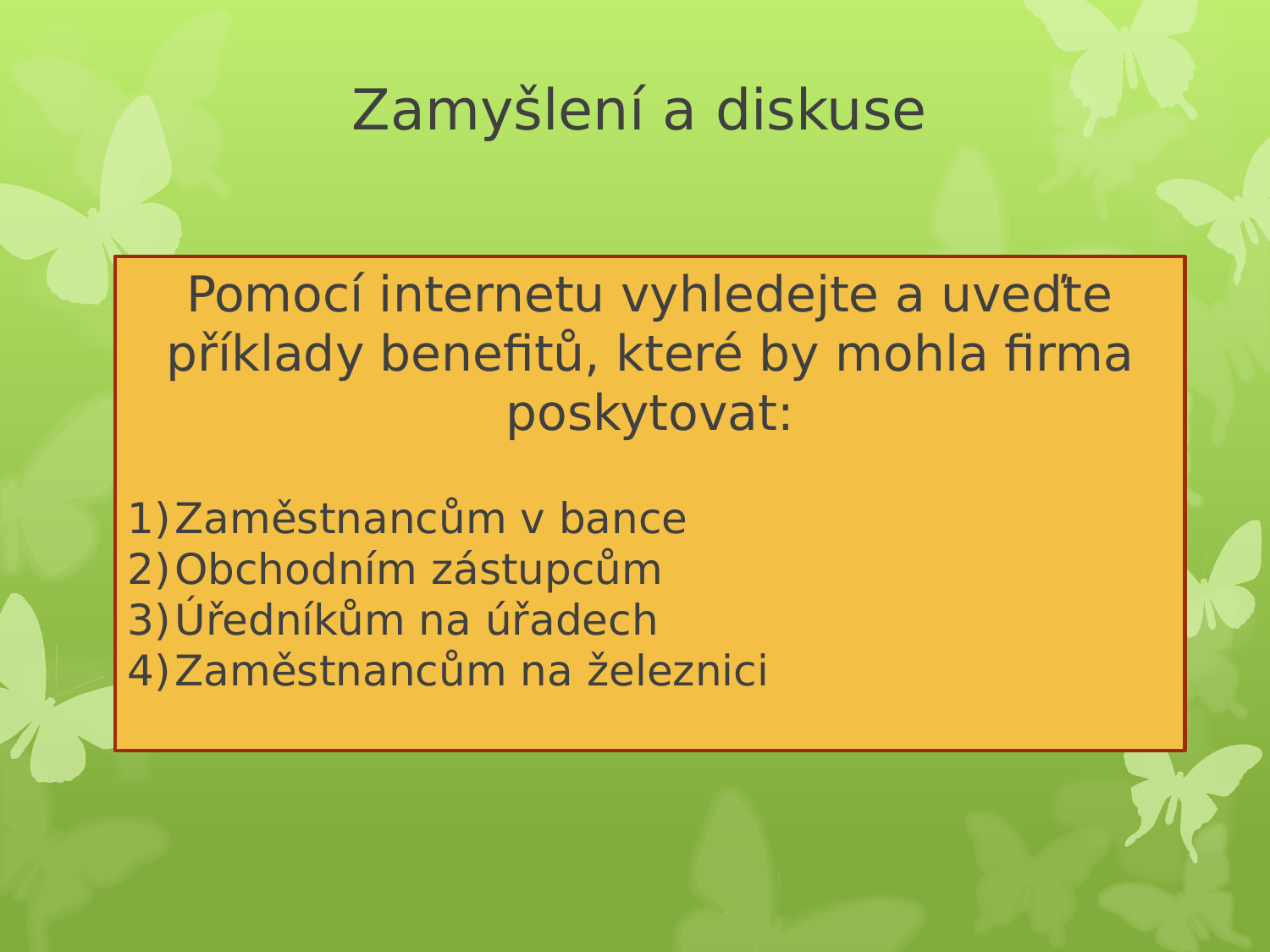

# Zamyšlení a diskuse
Pomocí internetu vyhledejte a uveďte příklady benefitů, které by mohla firma poskytovat:

Zaměstnancům v bance
Obchodním zástupcům
Úředníkům na úřadech
Zaměstnancům na železnici